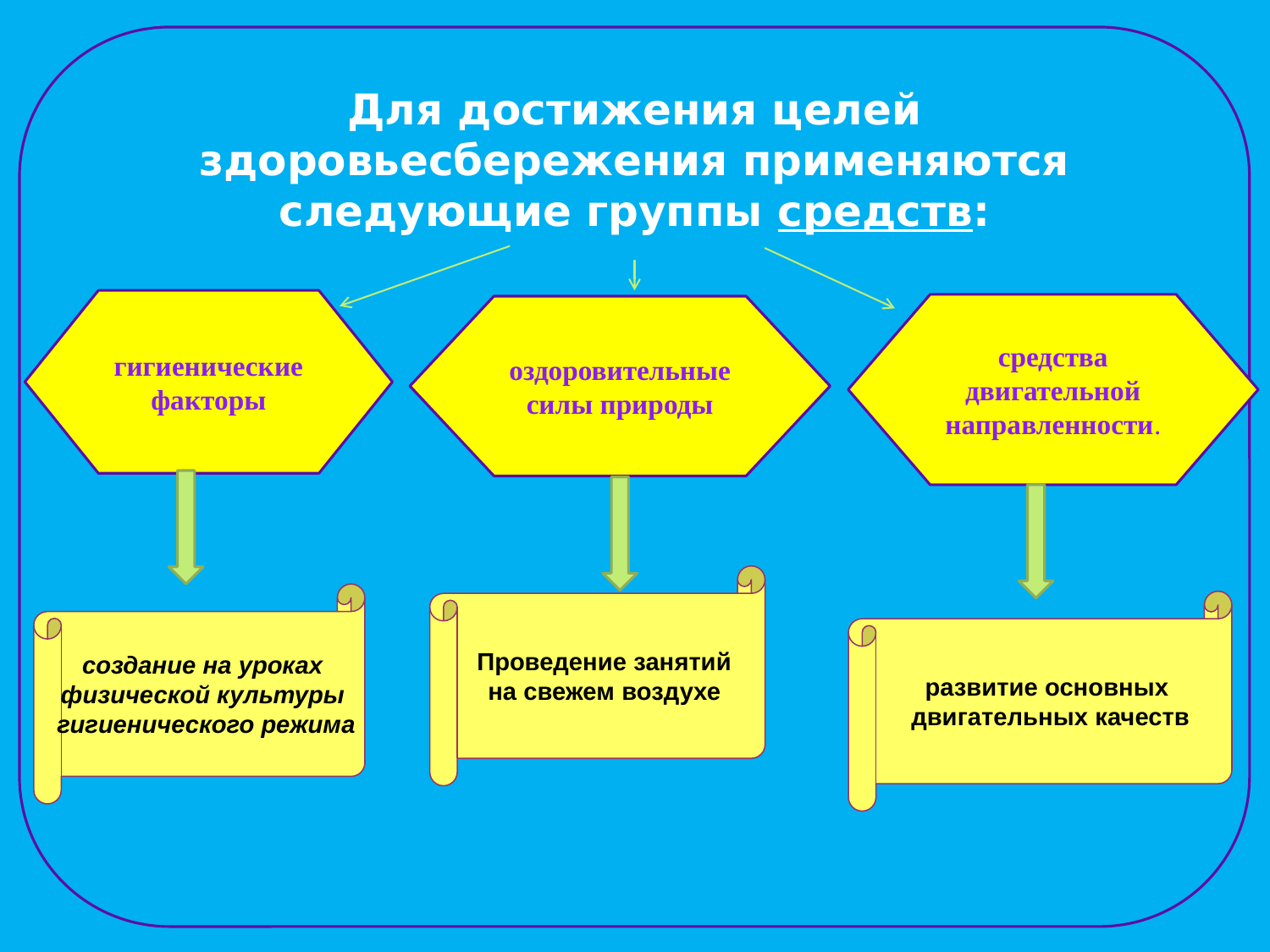

Для достижения целей здоровьесбережения применяются следующие группы средств:

гигиенические факторы
средства двигательной направленности.
оздоровительные силы природы

Проведение занятий
 на свежем воздухе
создание на уроках
физической культуры
гигиенического режима
развитие основных
 двигательных качеств